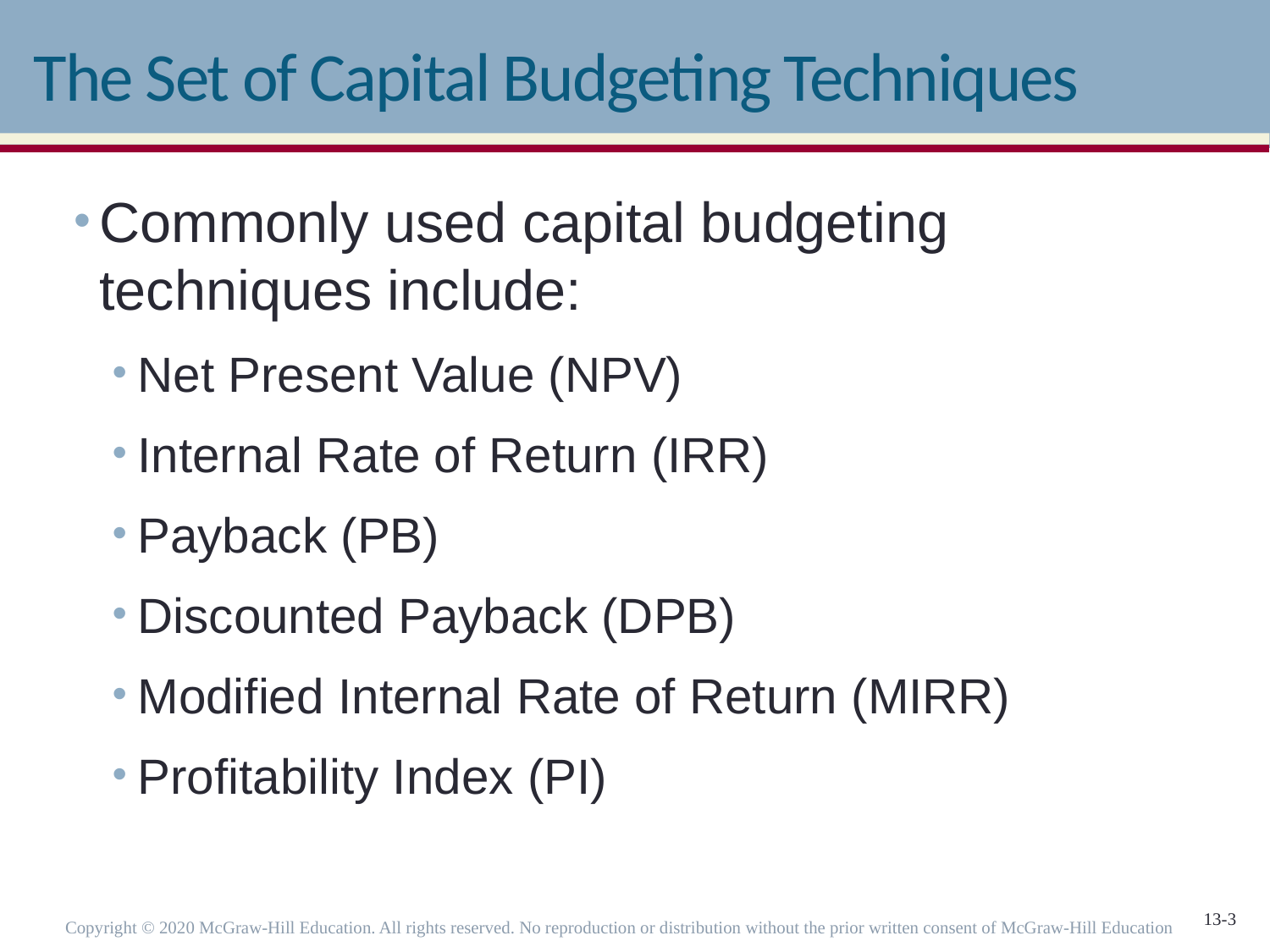

# The Set of Capital Budgeting Techniques
Commonly used capital budgeting techniques include:
Net Present Value (NPV)
Internal Rate of Return (IRR)
Payback (PB)
Discounted Payback (DPB)
Modified Internal Rate of Return (MIRR)
Profitability Index (PI)
Copyright © 2020 McGraw-Hill Education. All rights reserved. No reproduction or distribution without the prior written consent of McGraw-Hill Education